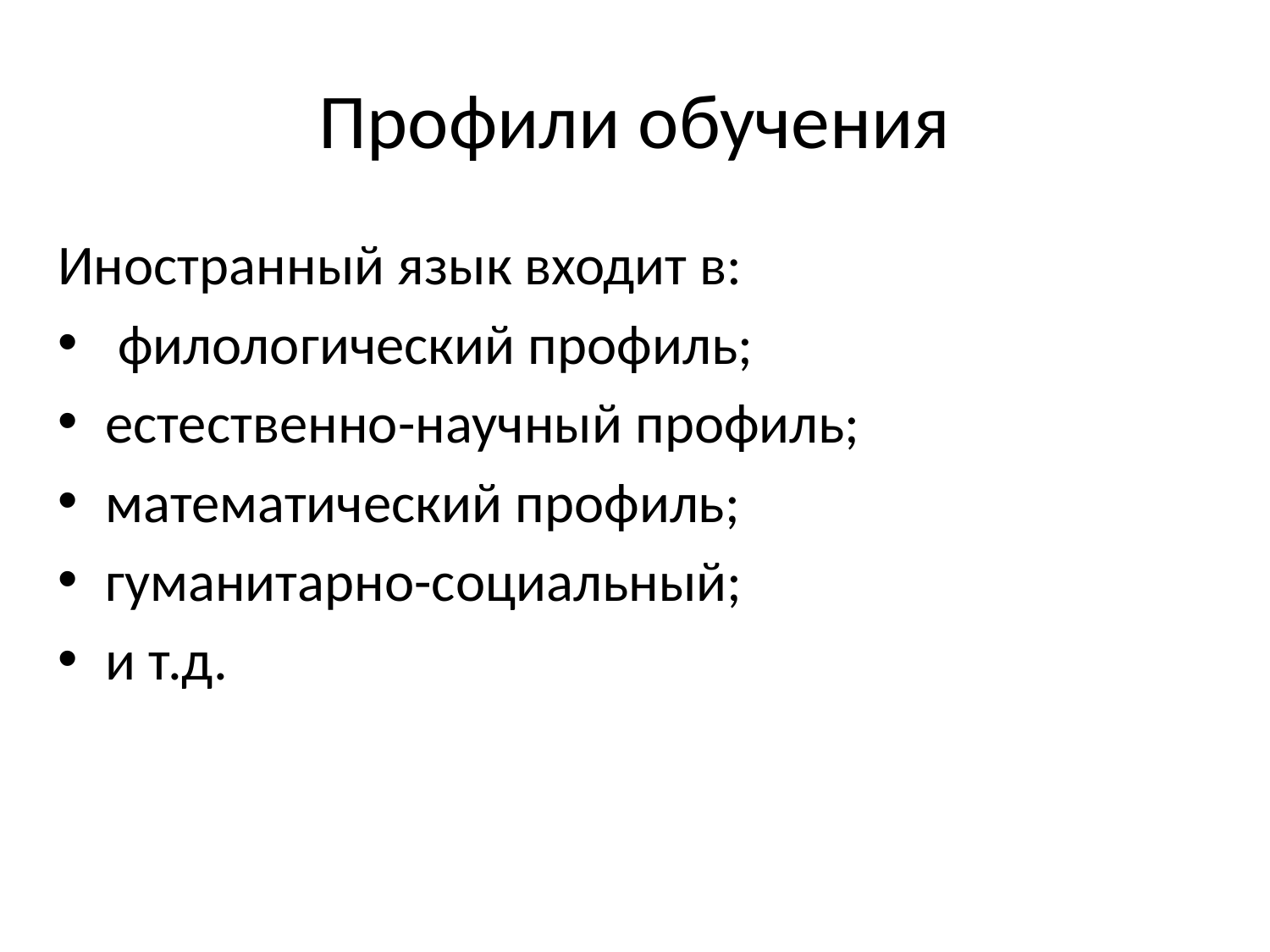

# Профили обучения
Иностранный язык входит в:
 филологический профиль;
естественно-научный профиль;
математический профиль;
гуманитарно-социальный;
и т.д.